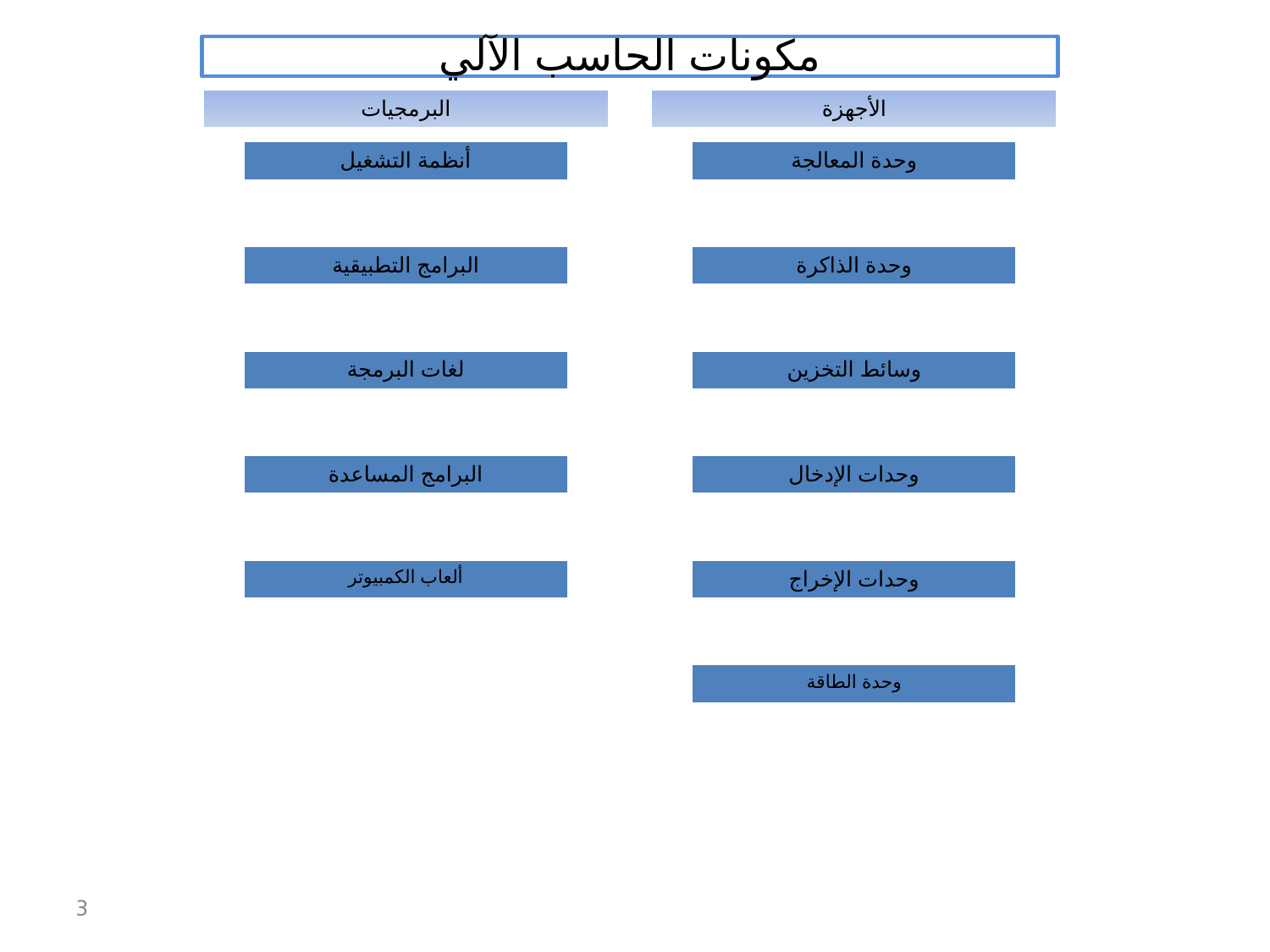

البرمجيات
أنظمة التشغيل
البرامج التطبيقية
لغات البرمجة
البرامج المساعدة
وحدة المعالجة
وحدة الذاكرة
وسائط التخزين
ألعاب الكمبيوتر
وحدة الطاقة
3